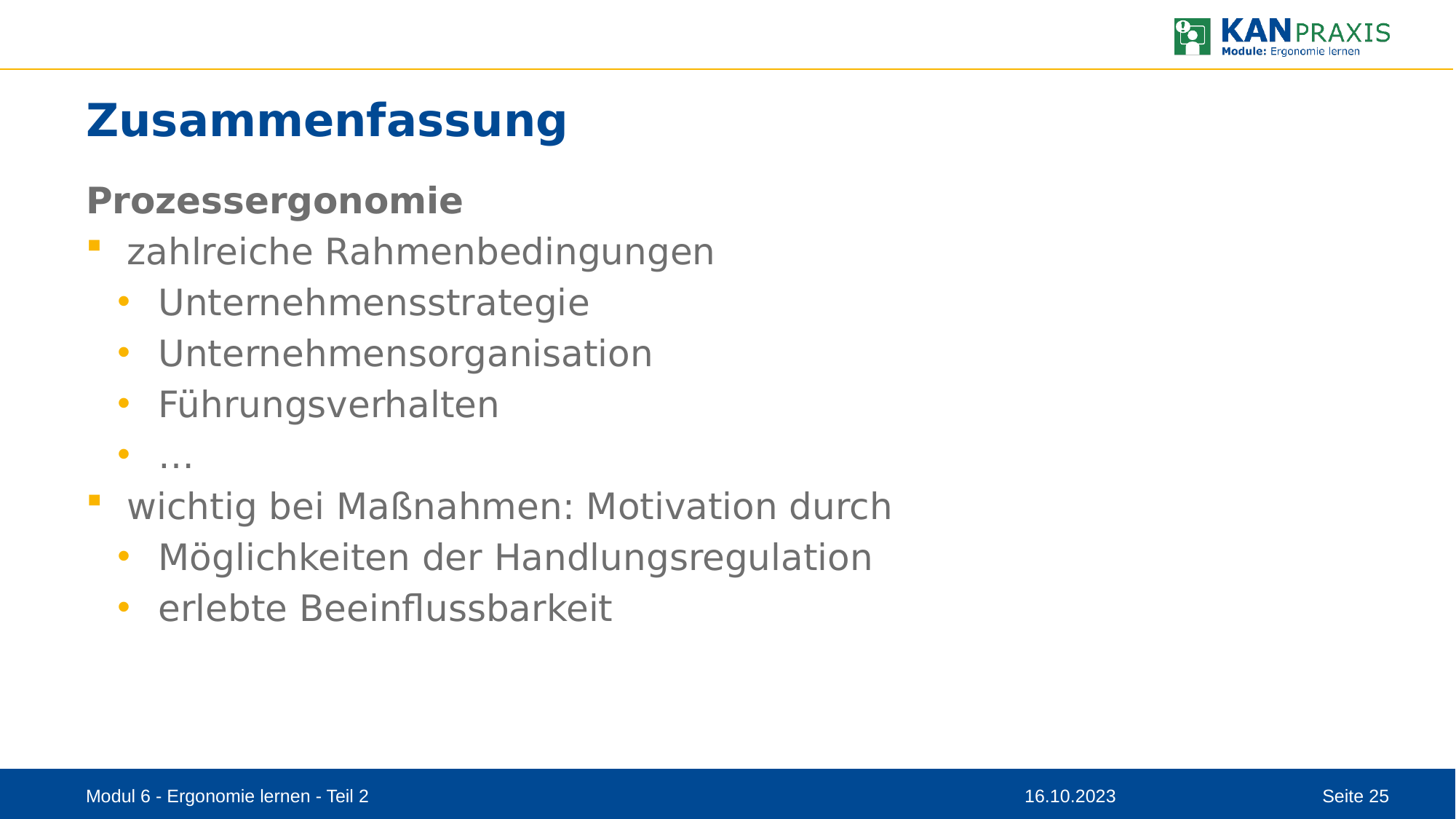

# Zusammenfassung
Prozessergonomie
zahlreiche Rahmenbedingungen
Unternehmensstrategie
Unternehmensorganisation
Führungsverhalten
…
wichtig bei Maßnahmen: Motivation durch
Möglichkeiten der Handlungsregulation
erlebte Beeinflussbarkeit
Modul 6 - Ergonomie lernen - Teil 2
16.10.2023
Seite 25